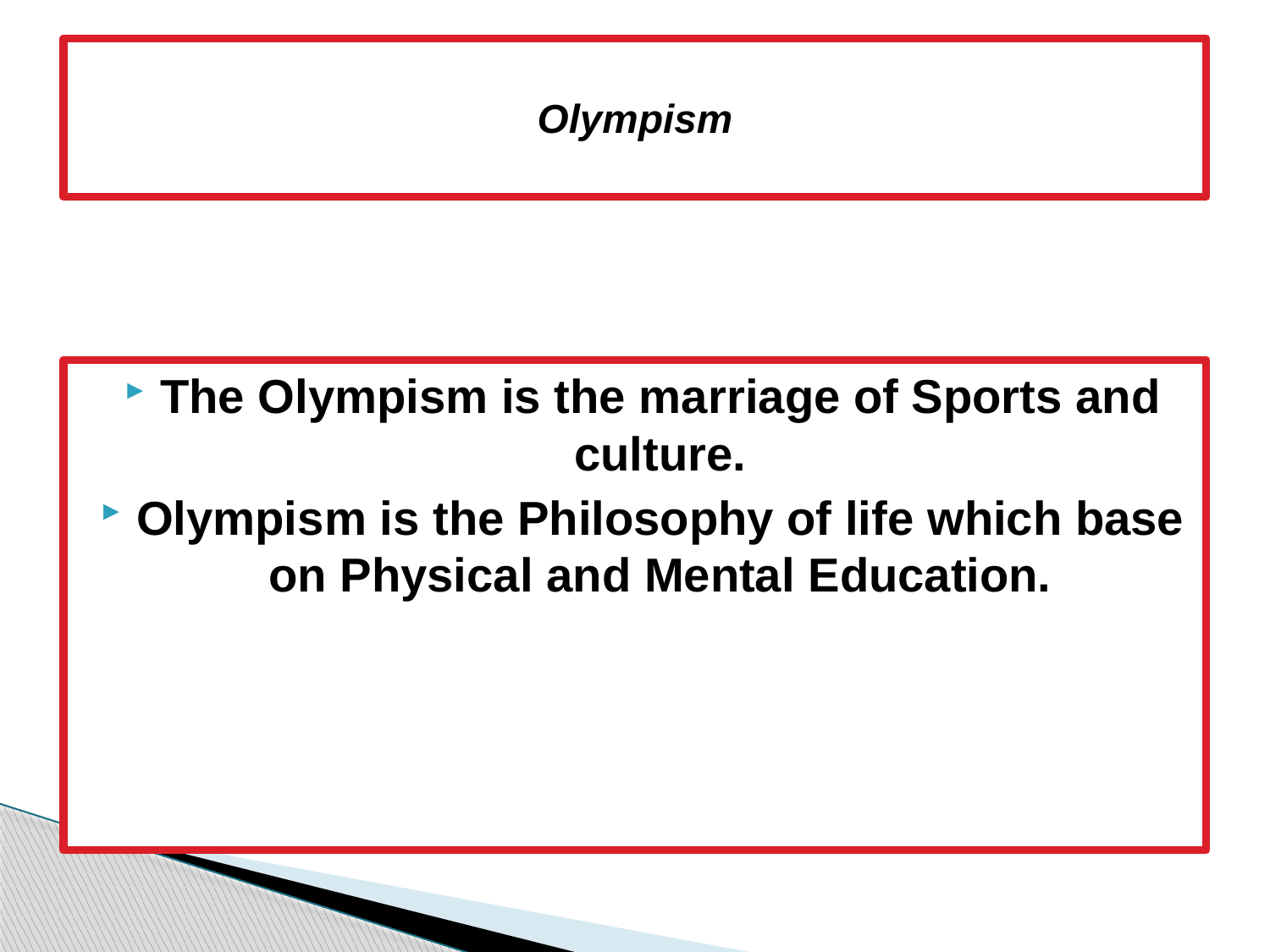

# Olympism
The Olympism is the marriage of Sports and culture.
Olympism is the Philosophy of life which base on Physical and Mental Education.